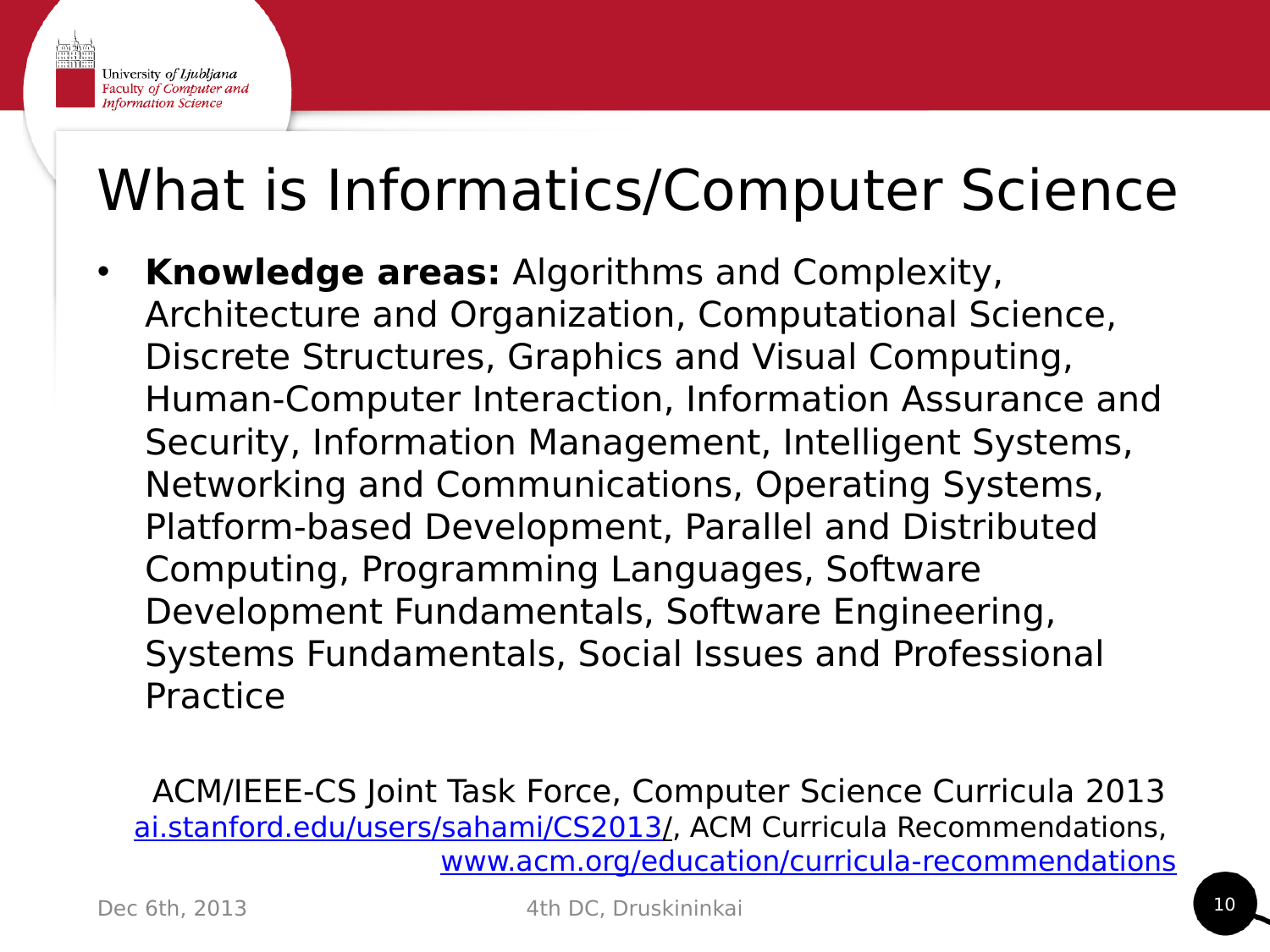

# What is Informatics/Computer Science
Knowledge areas: Algorithms and Complexity, Architecture and Organization, Computational Science, Discrete Structures, Graphics and Visual Computing, Human-Computer Interaction, Information Assurance and Security, Information Management, Intelligent Systems, Networking and Communications, Operating Systems, Platform-based Development, Parallel and Distributed Computing, Programming Languages, Software Development Fundamentals, Software Engineering, Systems Fundamentals, Social Issues and Professional Practice

ACM/IEEE-CS Joint Task Force, Computer Science Curricula 2013 ai.stanford.edu/users/sahami/CS2013/, ACM Curricula Recommendations, www.acm.org/education/curricula-recommendations
10
Dec 6th, 2013
4th DC, Druskininkai